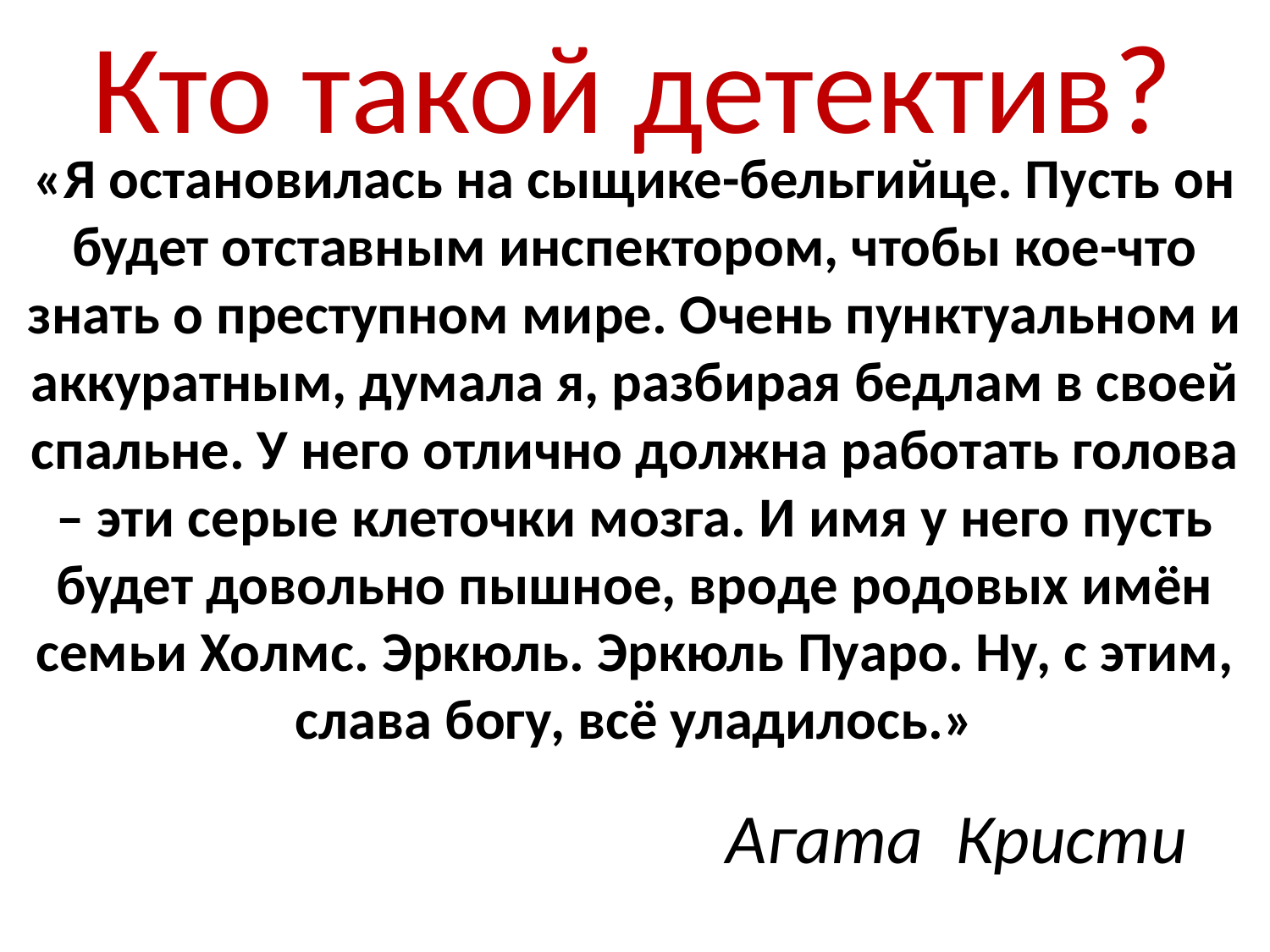

# «Я остановилась на сыщике-бельгийце. Пусть он будет отставным инспектором, чтобы кое-что знать о преступном мире. Очень пунктуальном и аккуратным, думала я, разбирая бедлам в своей спальне. У него отлично должна работать голова – эти серые клеточки мозга. И имя у него пусть будет довольно пышное, вроде родовых имён семьи Холмс. Эркюль. Эркюль Пуаро. Ну, с этим, слава богу, всё уладилось.» Агата  Кристи

Кто такой детектив?